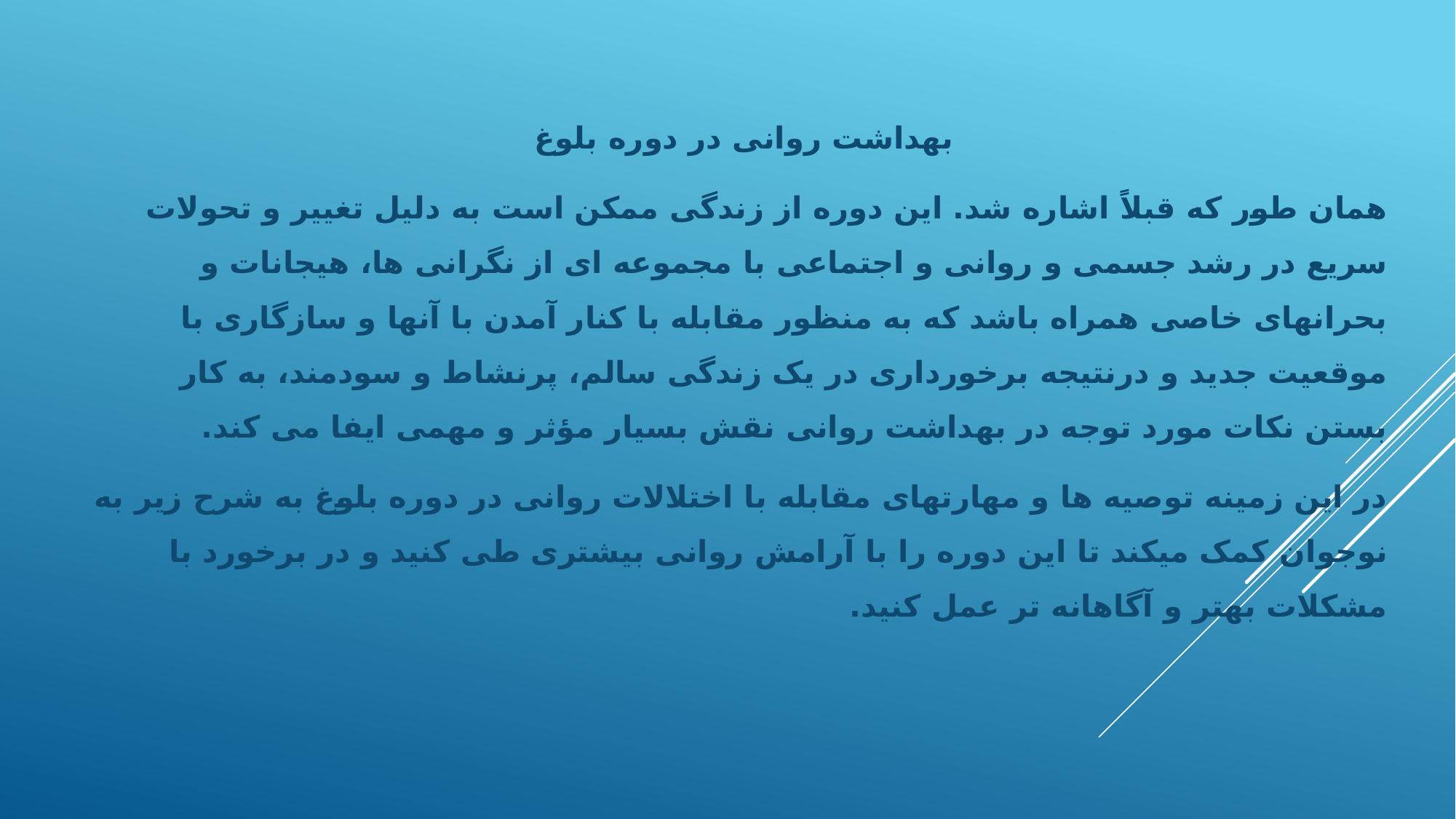

بهداشت روانی در دوره بلوغ
همان طور که قبلاً اشاره شد. این دوره از زندگی ممکن است به دلیل تغییر و تحولات سریع در رشد جسمی و روانی و اجتماعی با مجموعه ای از نگرانی ها، هیجانات و بحرانهای خاصی همراه باشد که به منظور مقابله با کنار آمدن با آنها و سازگاری با موقعیت جدید و درنتیجه برخورداری در یک زندگی سالم، پرنشاط و سودمند، به کار بستن نکات مورد توجه در بهداشت روانی نقش بسیار مؤثر و مهمی ایفا می کند.
در این زمینه توصیه ها و مهارتهای مقابله با اختلالات روانی در دوره بلوغ به شرح زیر به نوجوان کمک میکند تا این دوره را با آرامش روانی بیشتری طی کنید و در برخورد با مشکلات بهتر و آگاهانه تر عمل کنید.